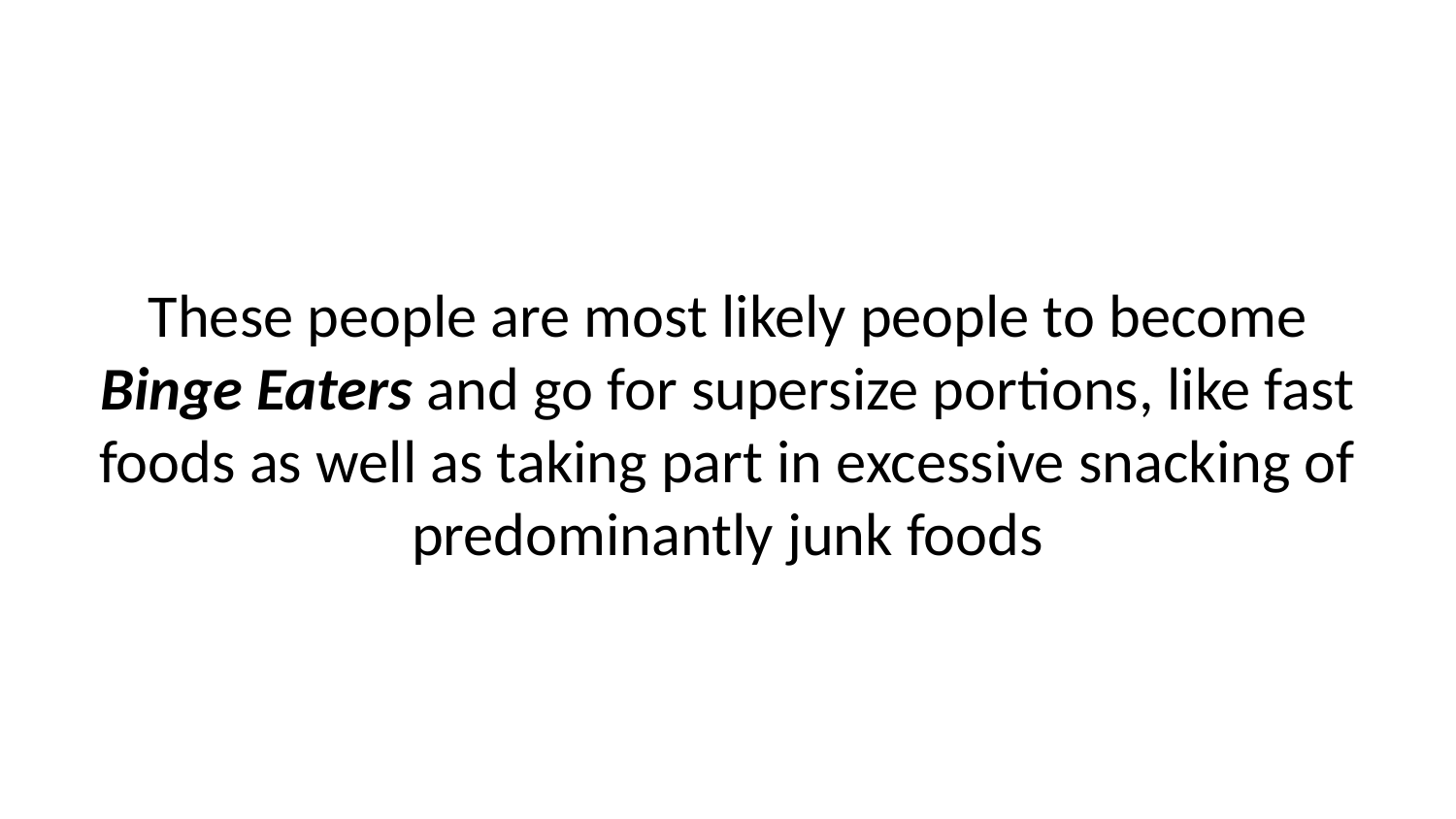

These people are most likely people to become Binge Eaters and go for supersize portions, like fast foods as well as taking part in excessive snacking of predominantly junk foods